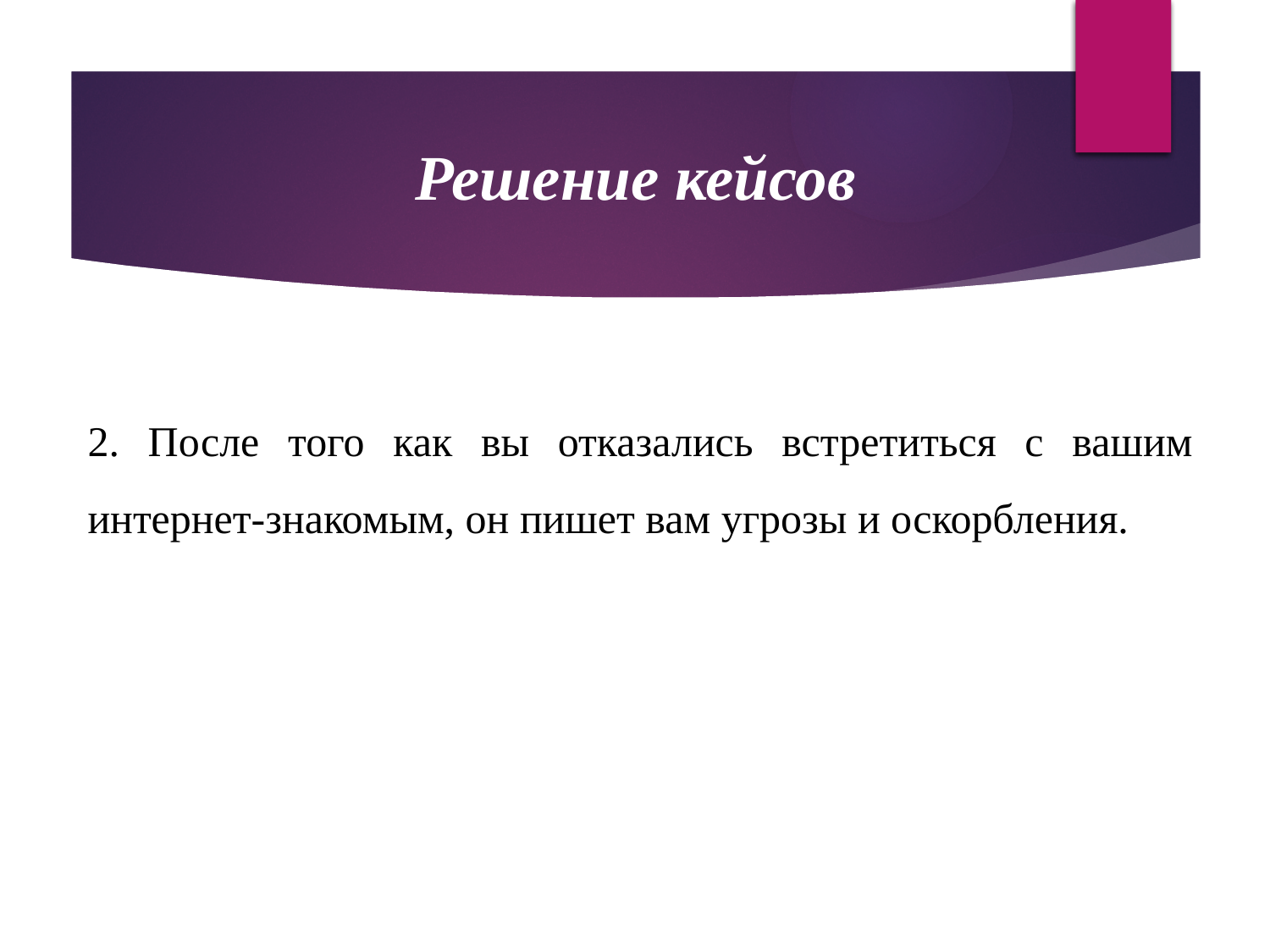

Решение кейсов
2. После того как вы отказались встретиться с вашим интернет-знакомым, он пишет вам угрозы и оскорбления.